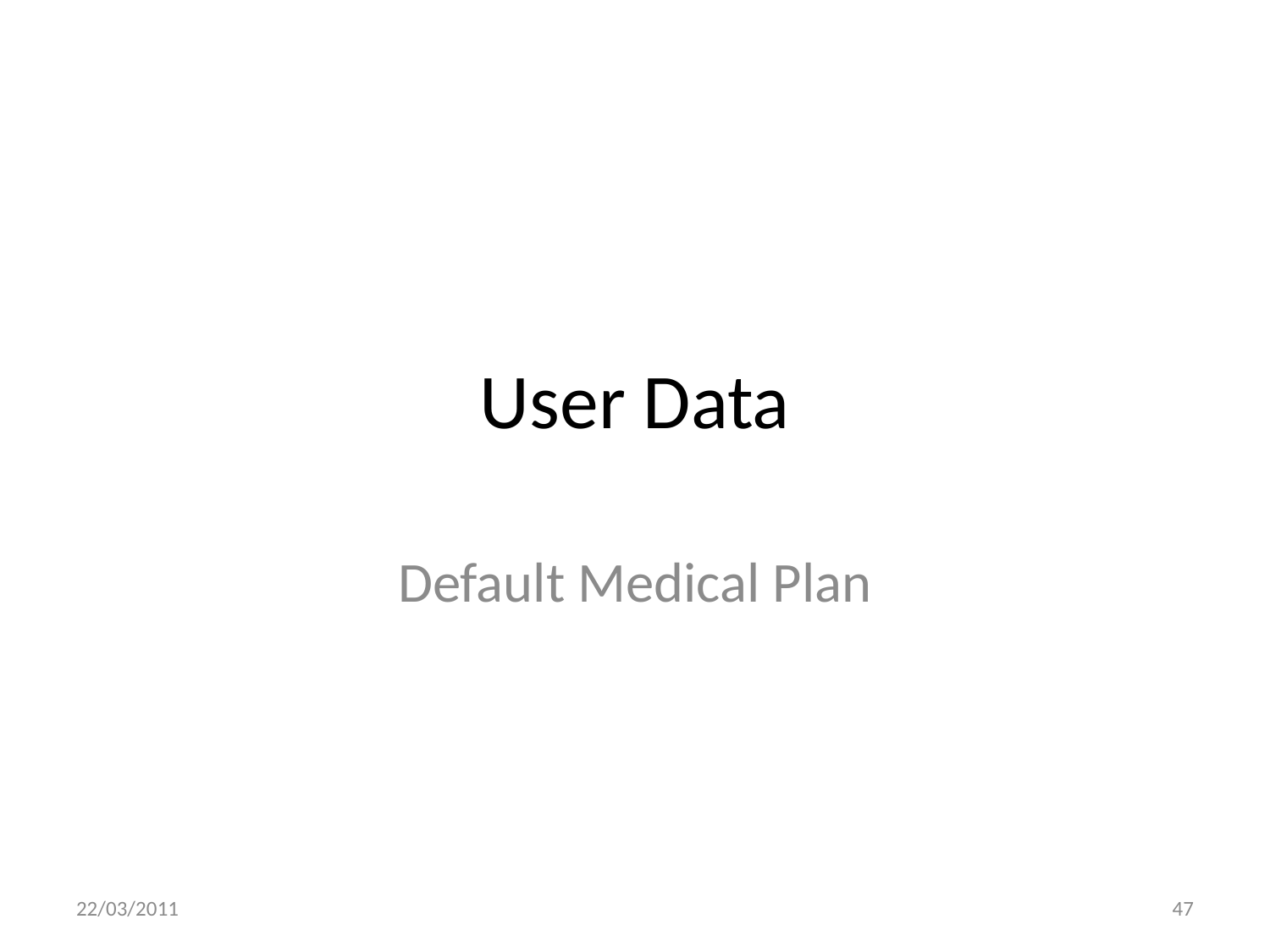

# User Data
Default Medical Plan
22/03/2011
47